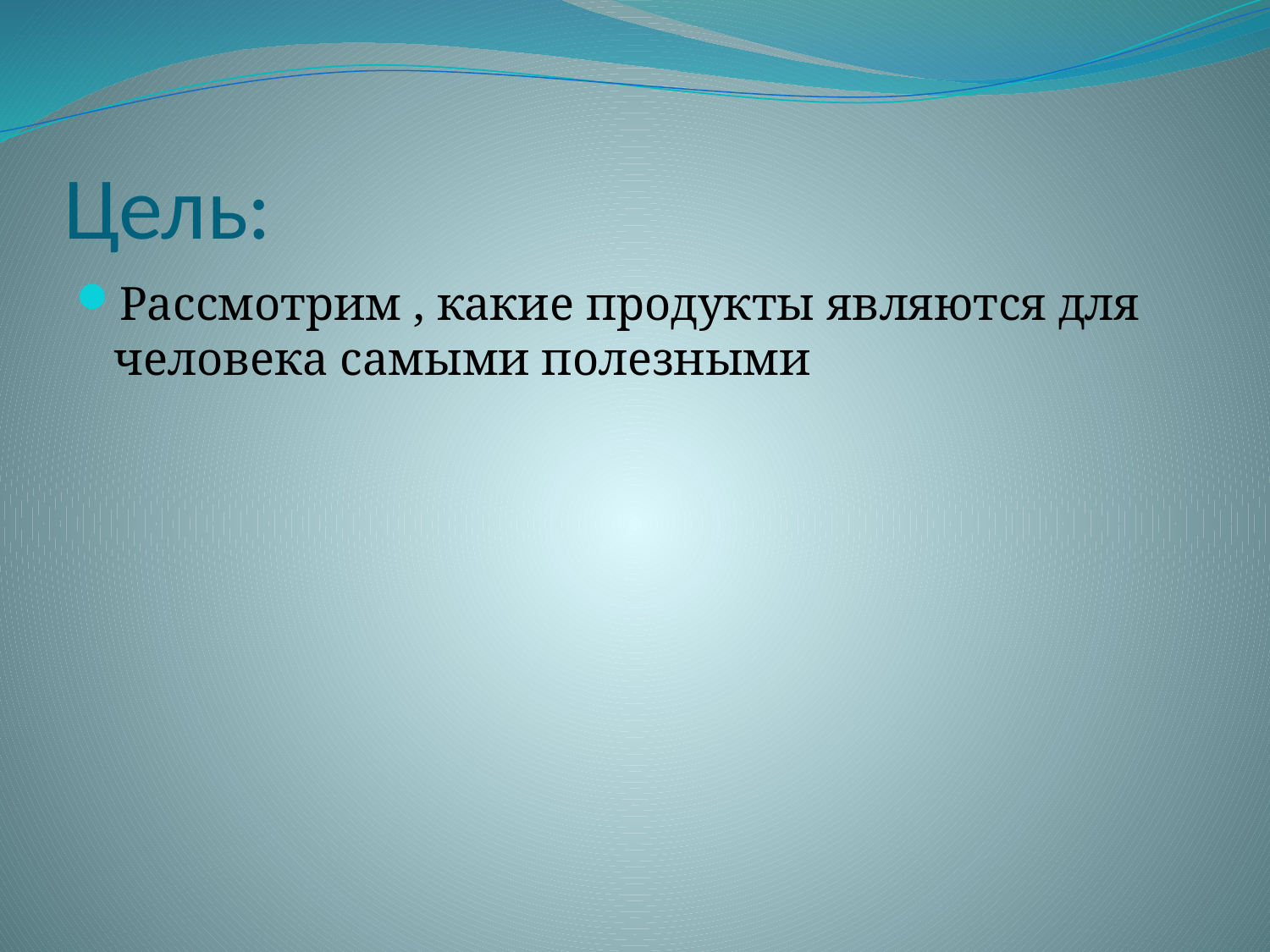

# Цель:
Рассмотрим , какие продукты являются для человека самыми полезными